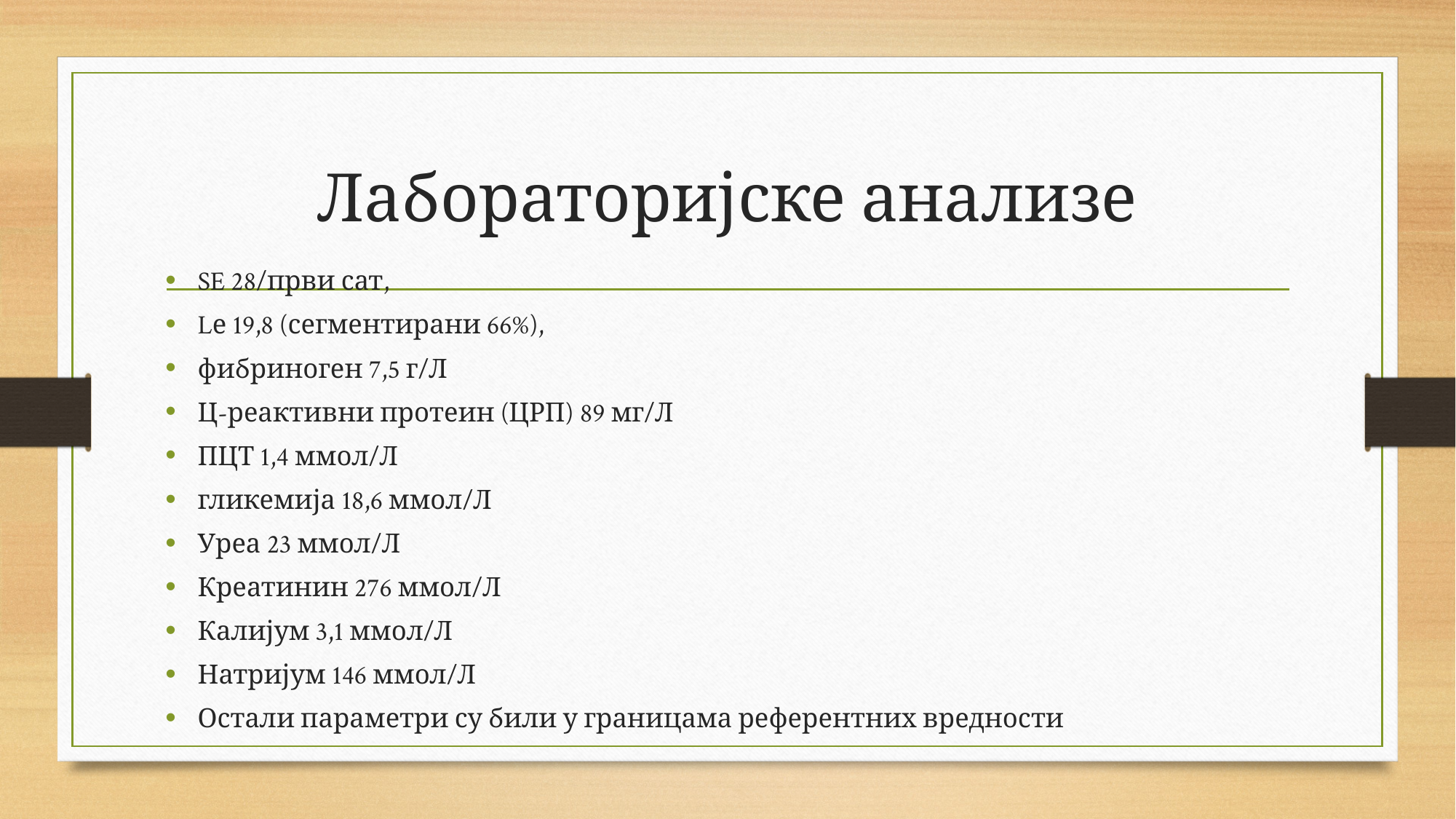

# Лабораторијске анализе
SE 28/први сат,
Lе 19,8 (сегментирани 66%),
фибриноген 7,5 г/Л
Ц-реактивни протеин (ЦРП) 89 мг/Л
ПЦТ 1,4 ммол/Л
гликемија 18,6 ммол/Л
Уреа 23 ммол/Л
Креатинин 276 ммол/Л
Калијум 3,1 ммол/Л
Натријум 146 ммол/Л
Остали параметри су били у границама референтних вредности